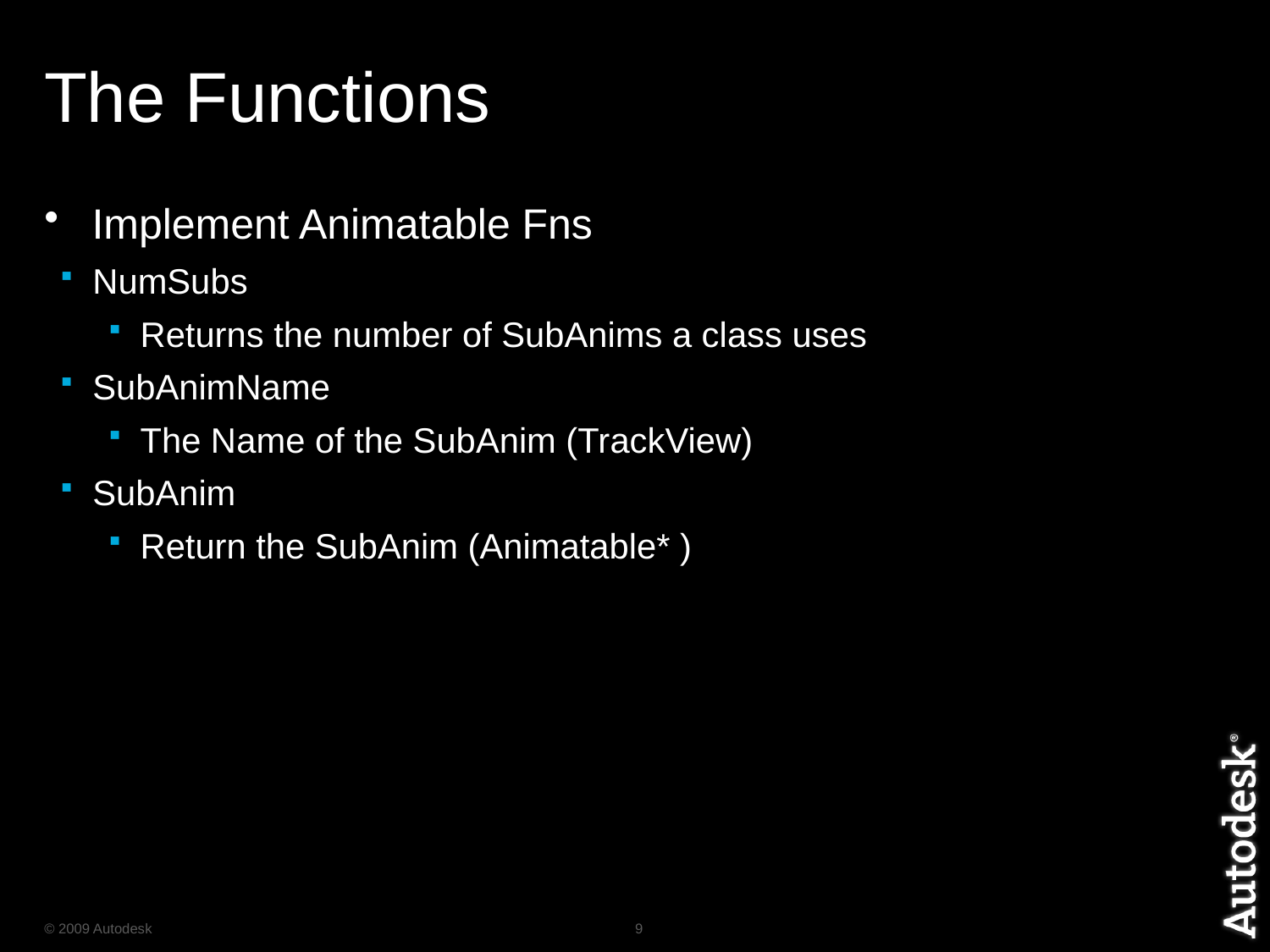

# The Functions
Implement Animatable Fns
NumSubs
Returns the number of SubAnims a class uses
SubAnimName
The Name of the SubAnim (TrackView)
SubAnim
Return the SubAnim (Animatable* )